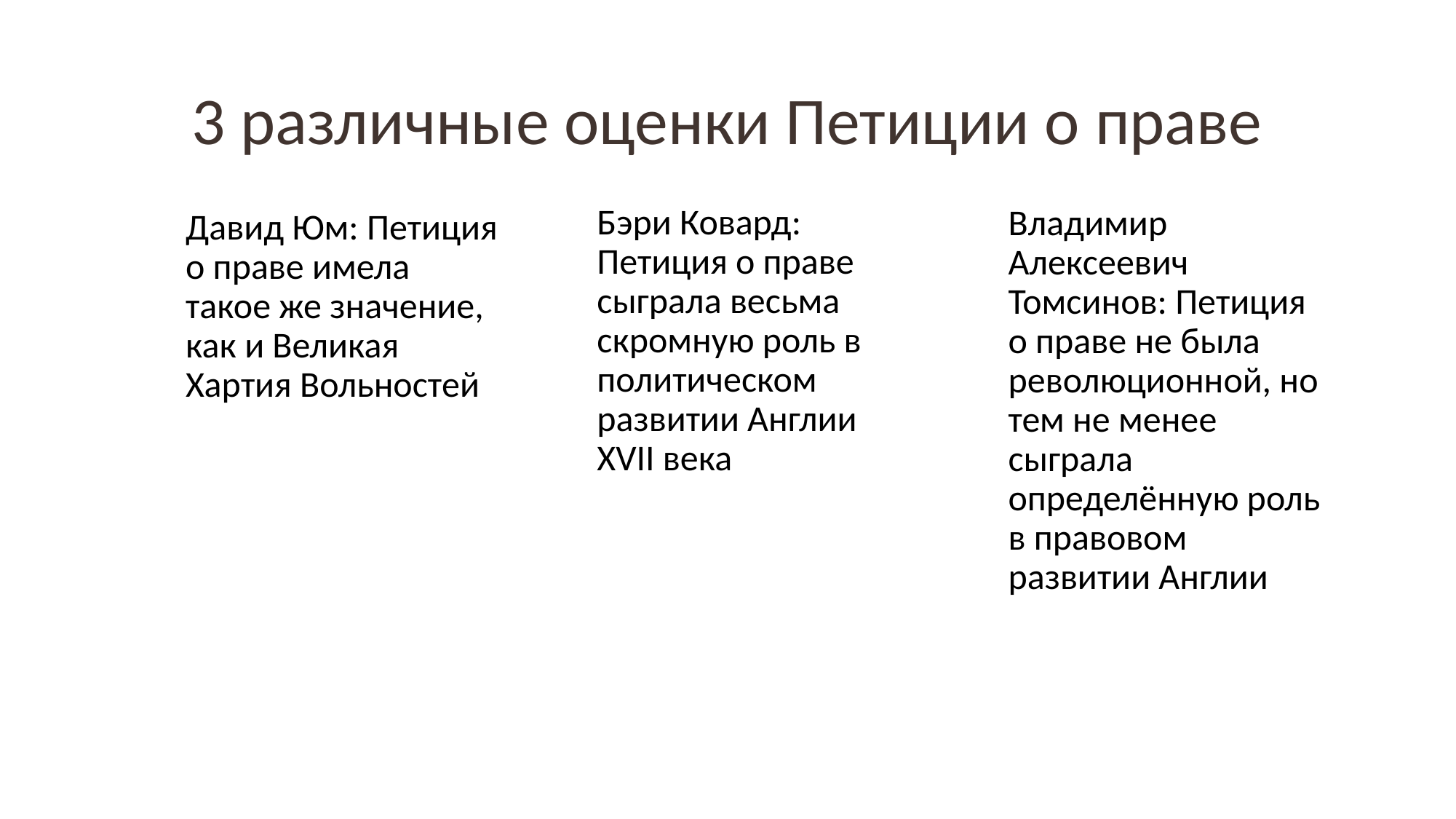

# 3 различные оценки Петиции о праве
Бэри Ковард: Петиция о праве сыграла весьма скромную роль в политическом развитии Англии XVII века
Владимир Алексеевич Томсинов: Петиция о праве не была революционной, но тем не менее сыграла определённую роль в правовом развитии Англии
Давид Юм: Петиция о праве имела такое же значение, как и Великая Хартия Вольностей